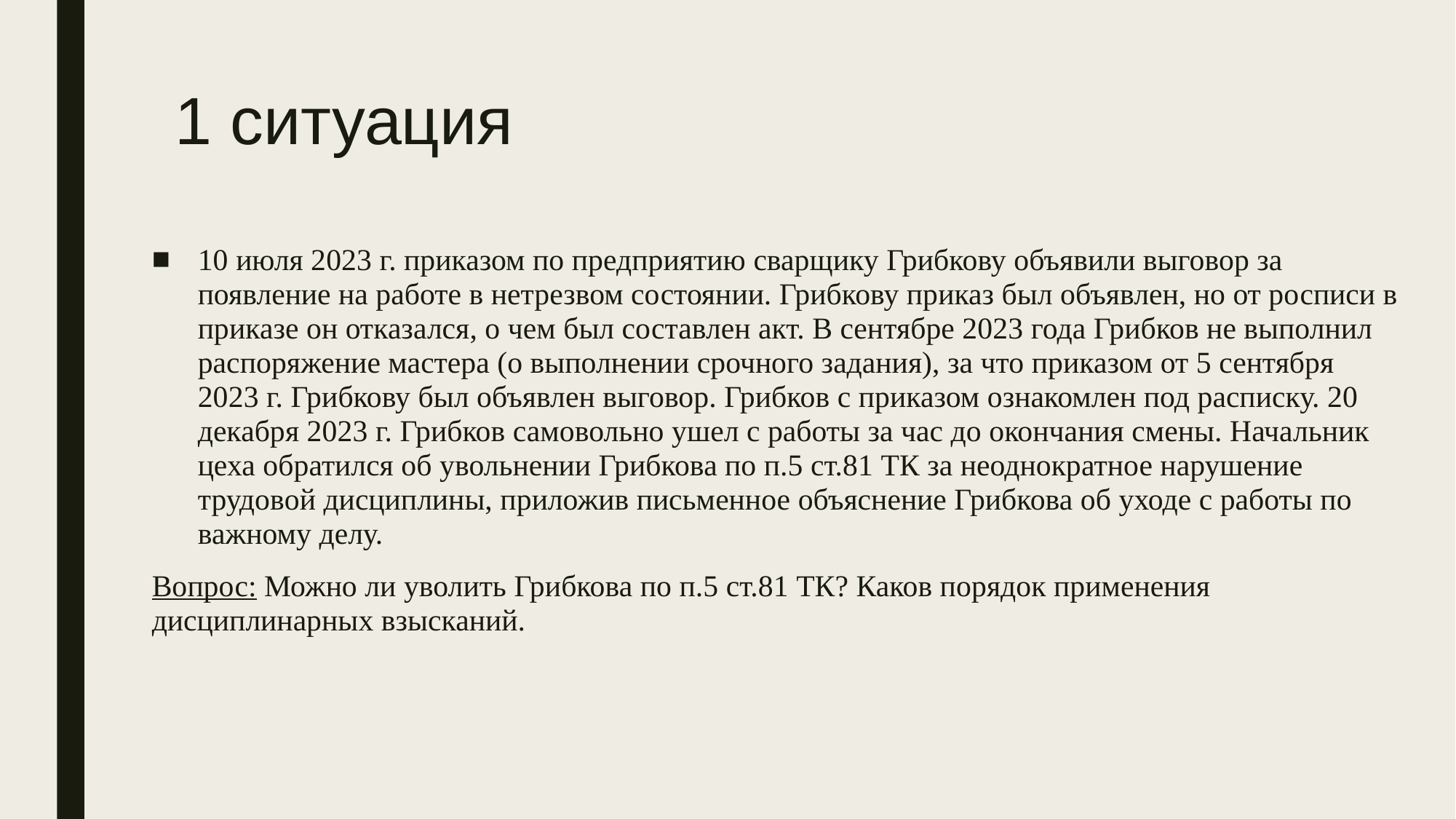

# 1 ситуация
10 июля 2023 г. приказом по предприятию сварщику Грибкову объявили выговор за появление на работе в нетрезвом состоянии. Грибкову приказ был объявлен, но от росписи в приказе он отказался, о чем был составлен акт. В сентябре 2023 года Грибков не выполнил распоряжение мастера (о выполнении срочного задания), за что приказом от 5 сентября 2023 г. Грибкову был объявлен выговор. Грибков с приказом ознакомлен под расписку. 20 декабря 2023 г. Грибков самовольно ушел с работы за час до окончания смены. Начальник цеха обратился об увольнении Грибкова по п.5 ст.81 ТК за неоднократное нарушение трудовой дисциплины, приложив письменное объяснение Грибкова об уходе с работы по важному делу.
Вопрос: Можно ли уволить Грибкова по п.5 ст.81 ТК? Каков порядок применения дисциплинарных взысканий.